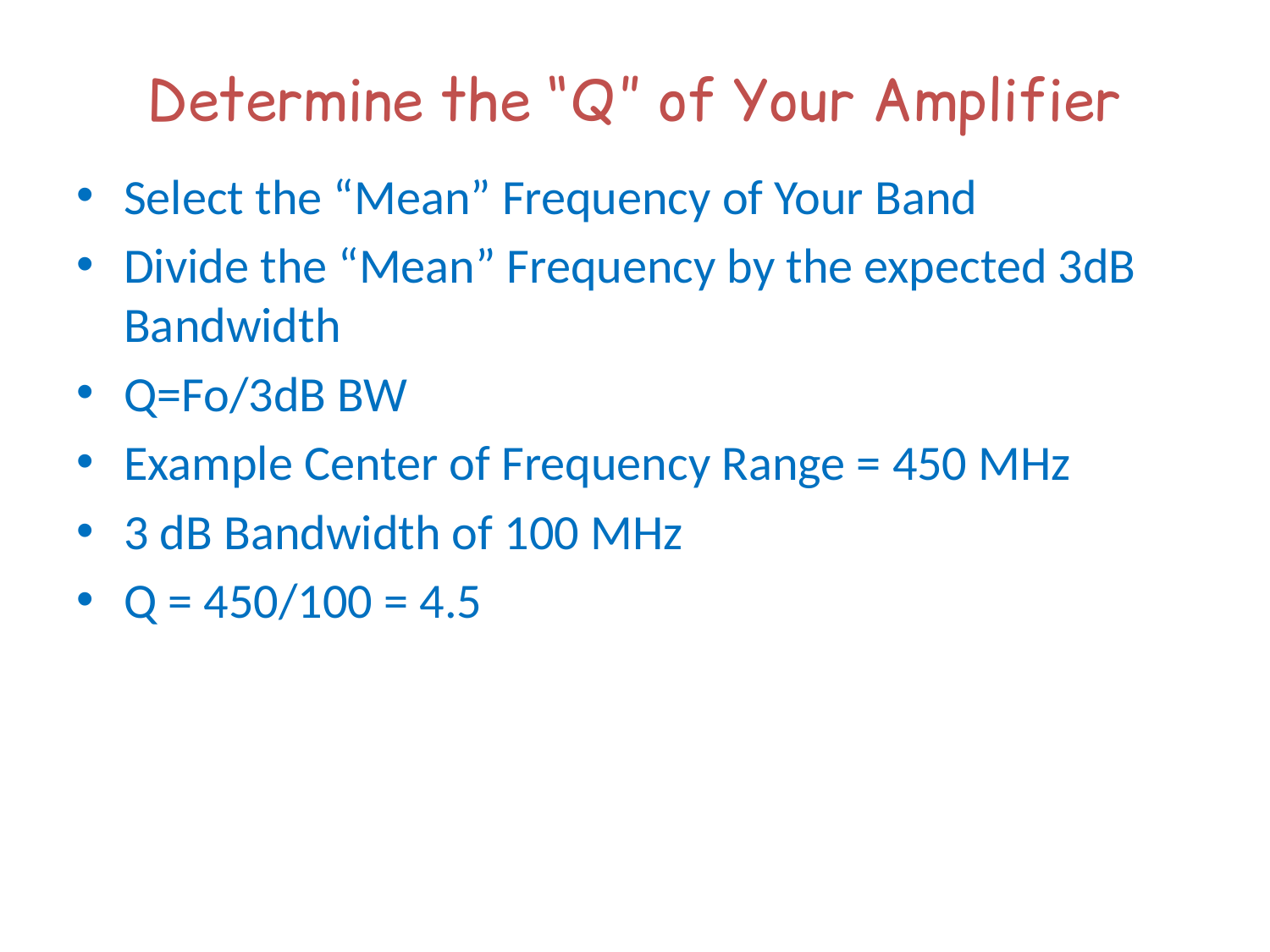

# Determine the “Q” of Your Amplifier
Select the “Mean” Frequency of Your Band
Divide the “Mean” Frequency by the expected 3dB Bandwidth
Q=Fo/3dB BW
Example Center of Frequency Range = 450 MHz
3 dB Bandwidth of 100 MHz
Q = 450/100 = 4.5